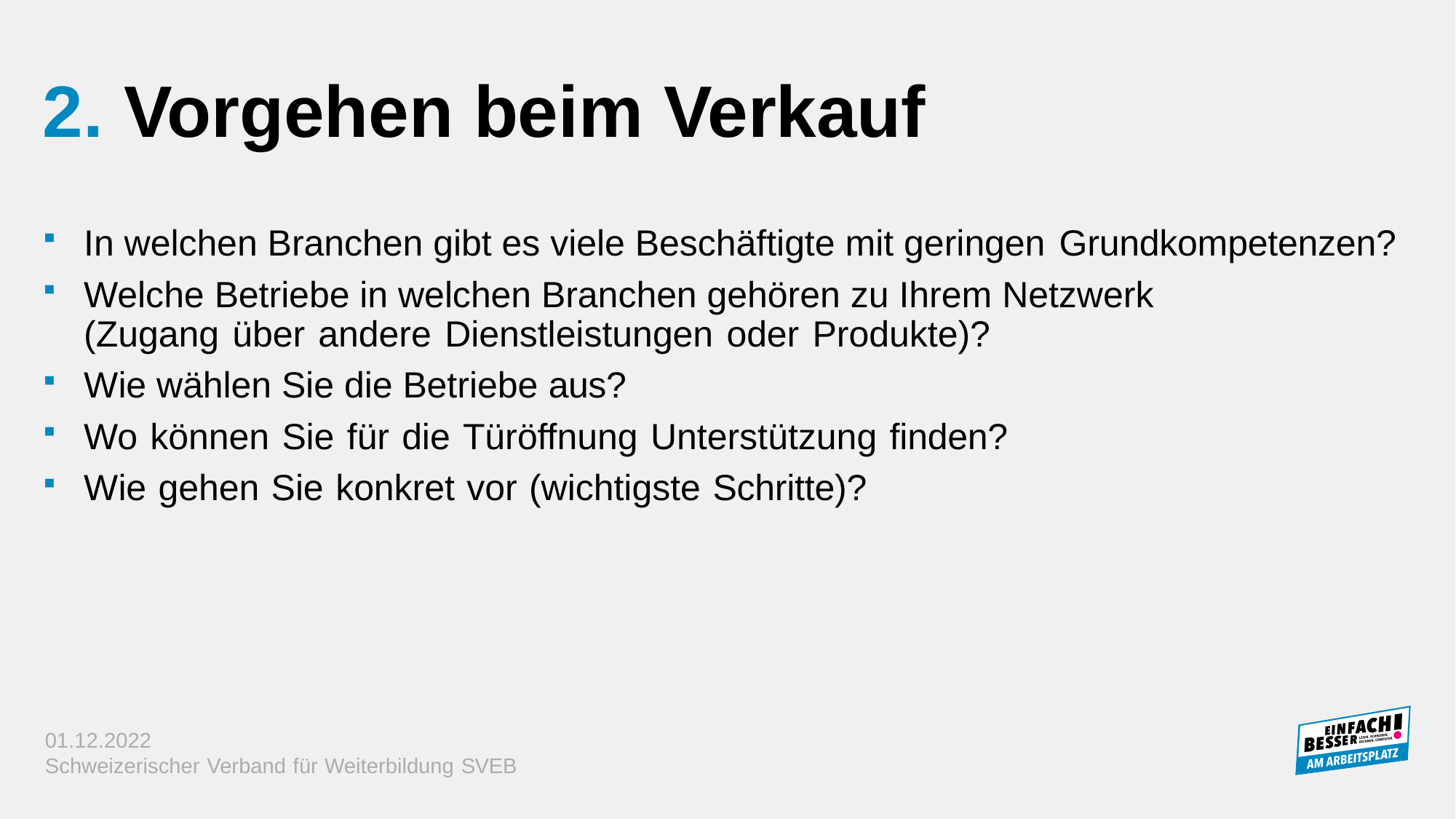

2. Vorgehen beim Verkauf
In welchen Branchen gibt es viele Beschäftigte mit geringen Grundkompetenzen?
Welche Betriebe in welchen Branchen gehören zu Ihrem Netzwerk
(Zugang über andere Dienstleistungen oder Produkte)?
Wie wählen Sie die Betriebe aus?
Wo können Sie für die Türöffnung Unterstützung finden?
Wie gehen Sie konkret vor (wichtigste Schritte)?